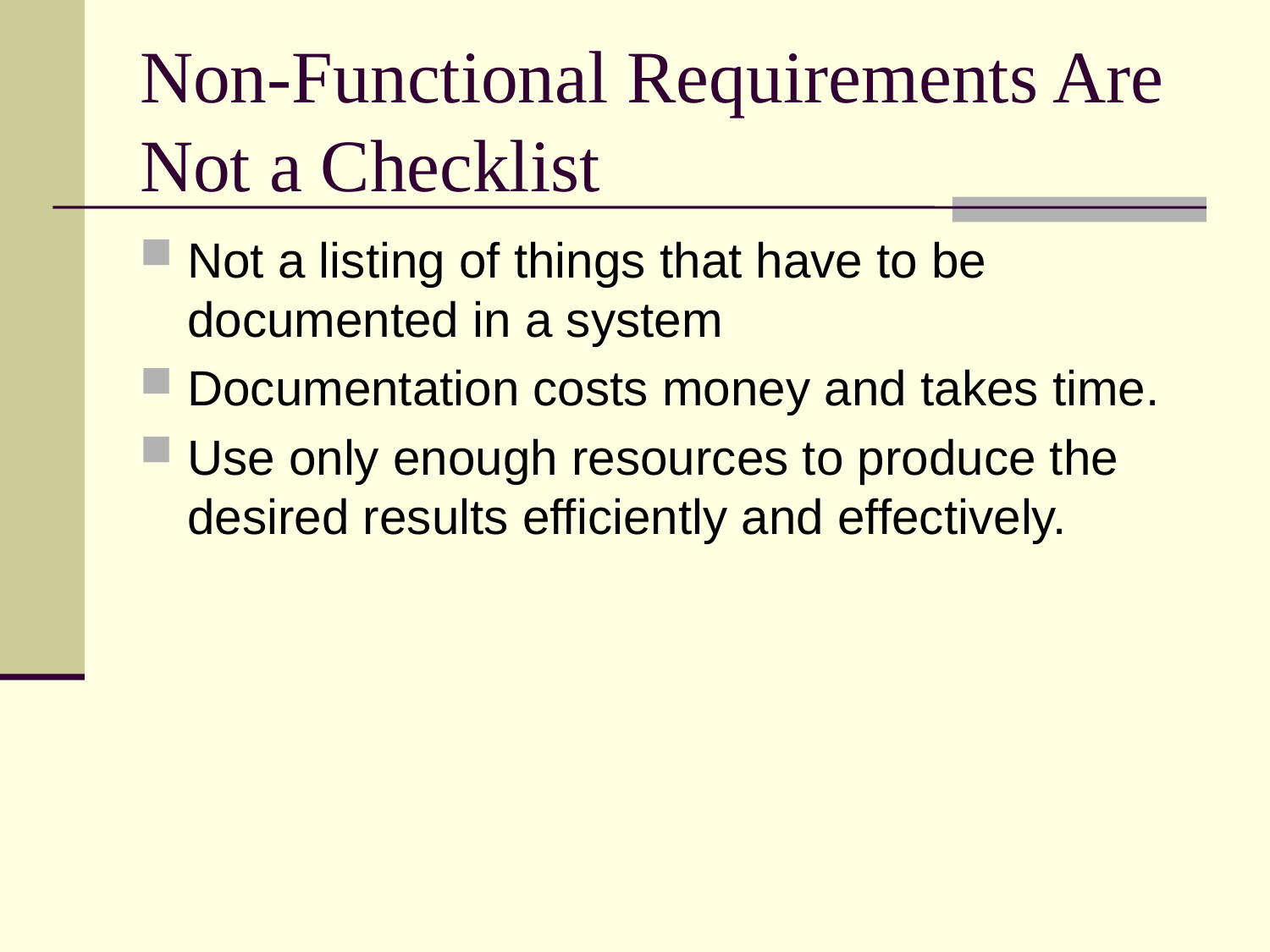

# Non-Functional Requirements Are Not a Checklist
Not a listing of things that have to be documented in a system
Documentation costs money and takes time.
Use only enough resources to produce the desired results efficiently and effectively.